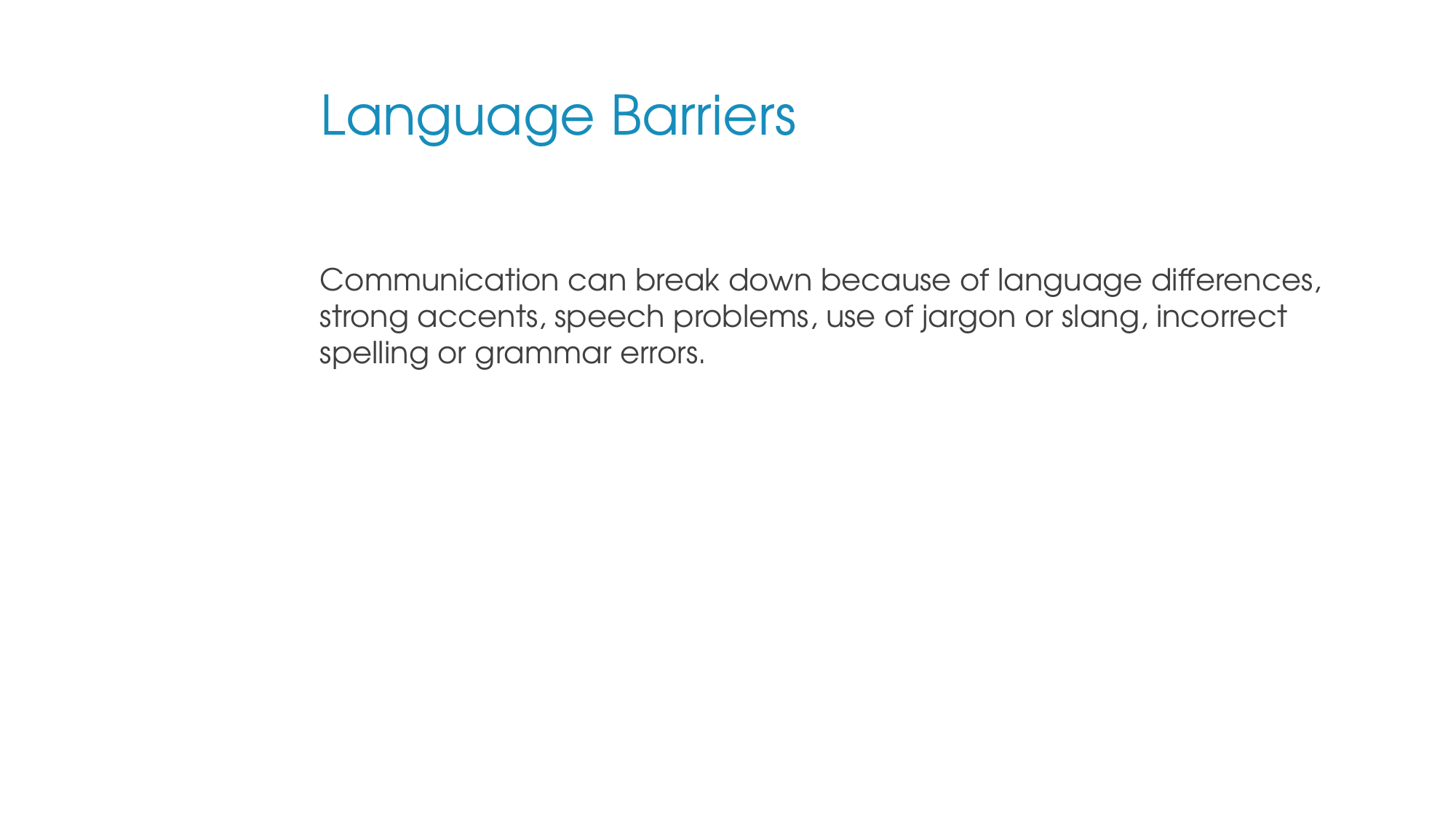

# Language Barriers
Communication can break down because of language differences, strong accents, speech problems, use of jargon or slang, incorrect spelling or grammar errors.